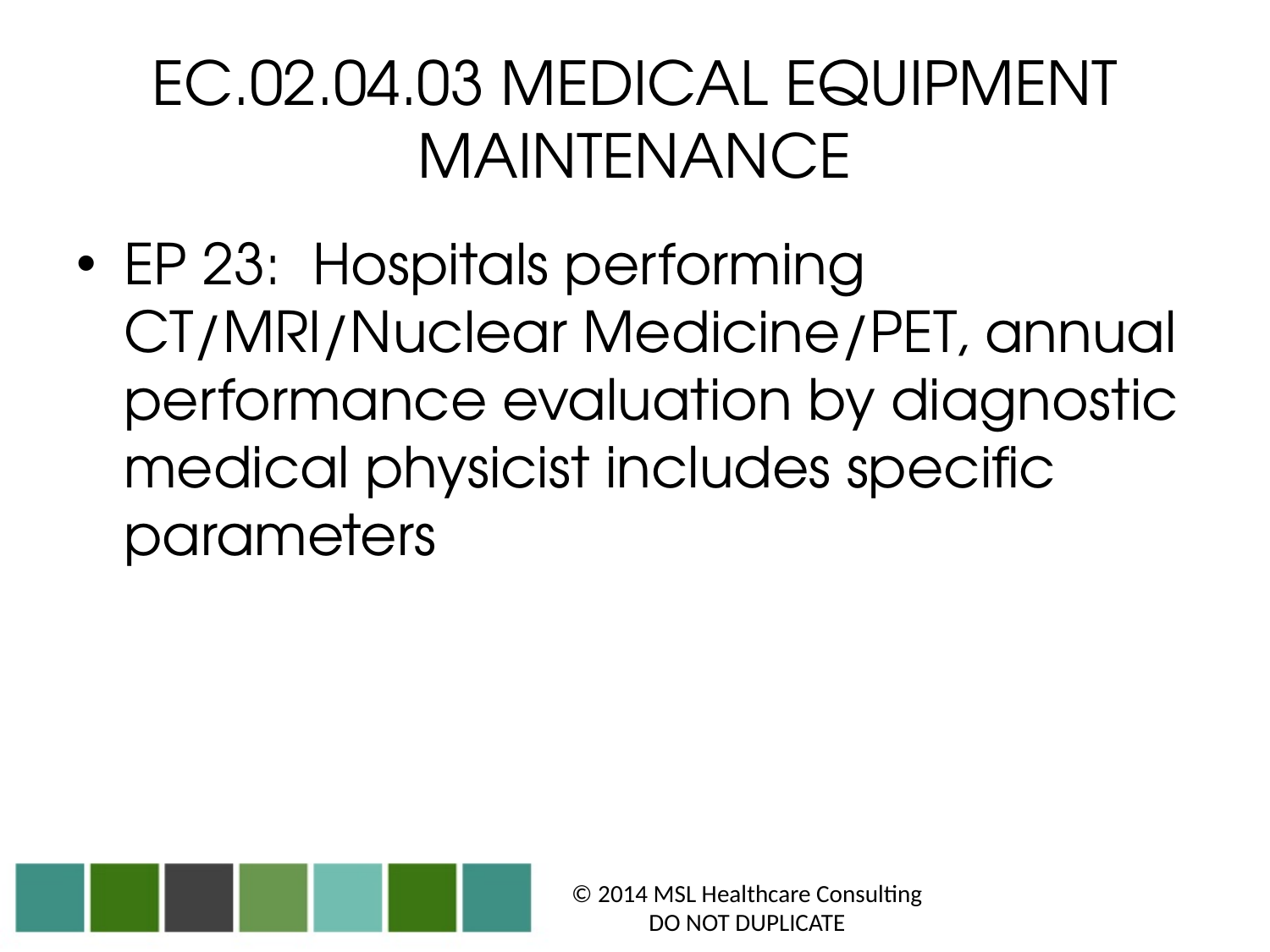

# EC.02.04.03 MEDICAL EQUIPMENT MAINTENANCE
EP 23:  Hospitals performing CT/MRI/Nuclear Medicine/PET, annual performance evaluation by diagnostic medical physicist includes specific parameters
© 2014 MSL Healthcare Consulting
DO NOT DUPLICATE